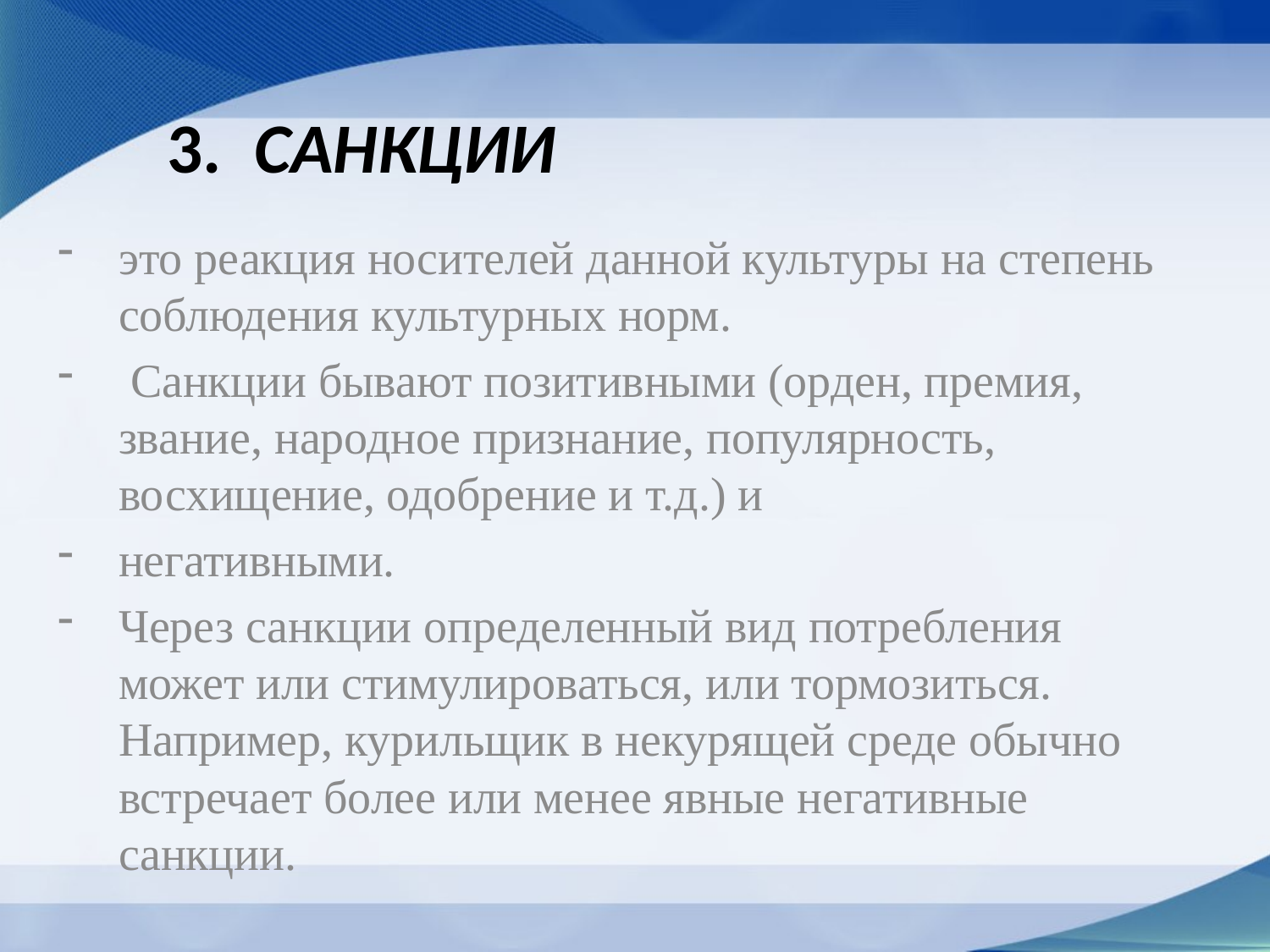

# 3.  Санкции
это реакция носителей данной культуры на степень соблюдения культурных норм.
 Санкции бывают позитивными (орден, премия, звание, народное признание, популярность, восхищение, одобрение и т.д.) и
негативными.
Через санкции определенный вид потребления может или стимулироваться, или тормозиться. Например, курильщик в некурящей среде обычно встречает более или менее явные негативные санкции.